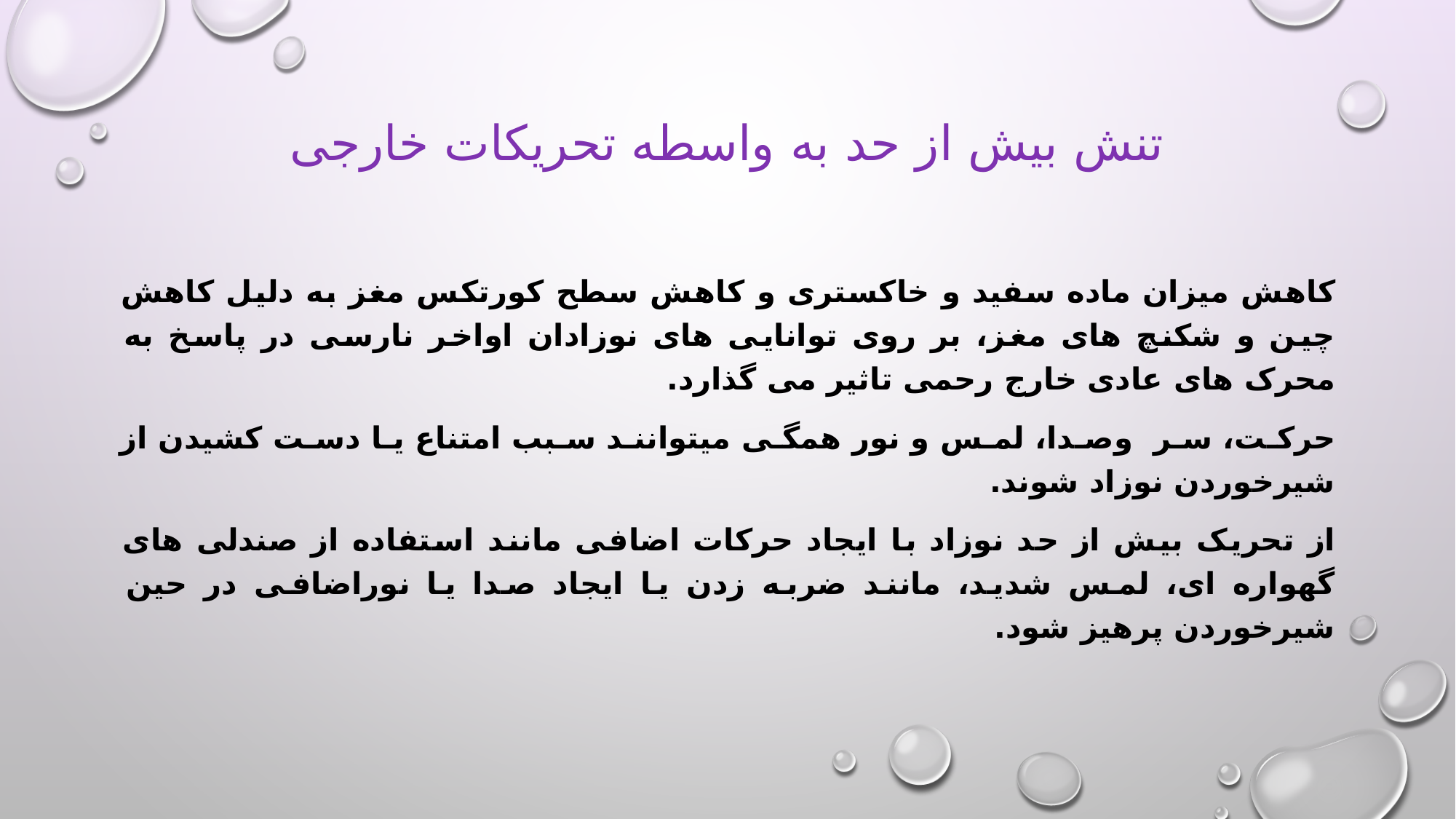

# تنش بیش از حد به واسطه تحریکات خارجی
کاهش میزان ماده سفید و خاکستری و کاهش سطح کورتکس مغز به دلیل کاهش چین و شکنچ های مغز، بر روی توانایی های نوزادان اواخر نارسی در پاسخ به محرک های عادی خارج رحمی تاثیر می گذارد.
حرکت، سر وصدا، لمس و نور همگی میتوانند سبب امتناع یا دست کشیدن از شیرخوردن نوزاد شوند.
از تحریک بیش از حد نوزاد با ایجاد حرکات اضافی مانند استفاده از صندلی های گهواره ای، لمس شدید، مانند ضربه زدن یا ایجاد صدا یا نوراضافی در حین شیرخوردن پرهیز شود.